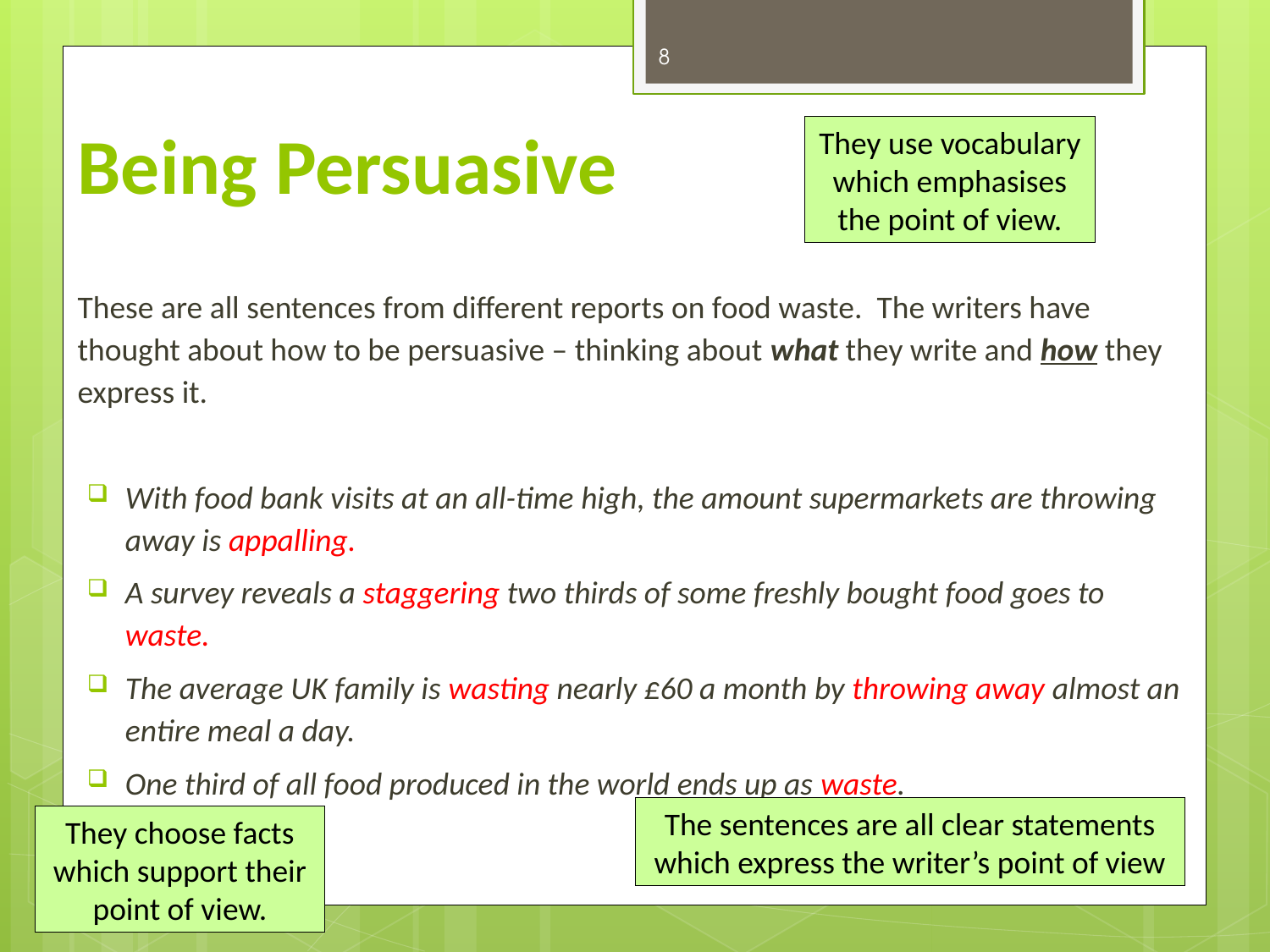

8
# Being Persuasive
They use vocabulary which emphasises the point of view.
These are all sentences from different reports on food waste.  The writers have thought about how to be persuasive – thinking about what they write and how they express it.

With food bank visits at an all-time high, the amount supermarkets are throwing away is appalling.
A survey reveals a staggering two thirds of some freshly bought food goes to waste.
The average UK family is wasting nearly £60 a month by throwing away almost an entire meal a day.
One third of all food produced in the world ends up as waste.
The sentences are all clear statements which express the writer’s point of view
They choose facts which support their point of view.